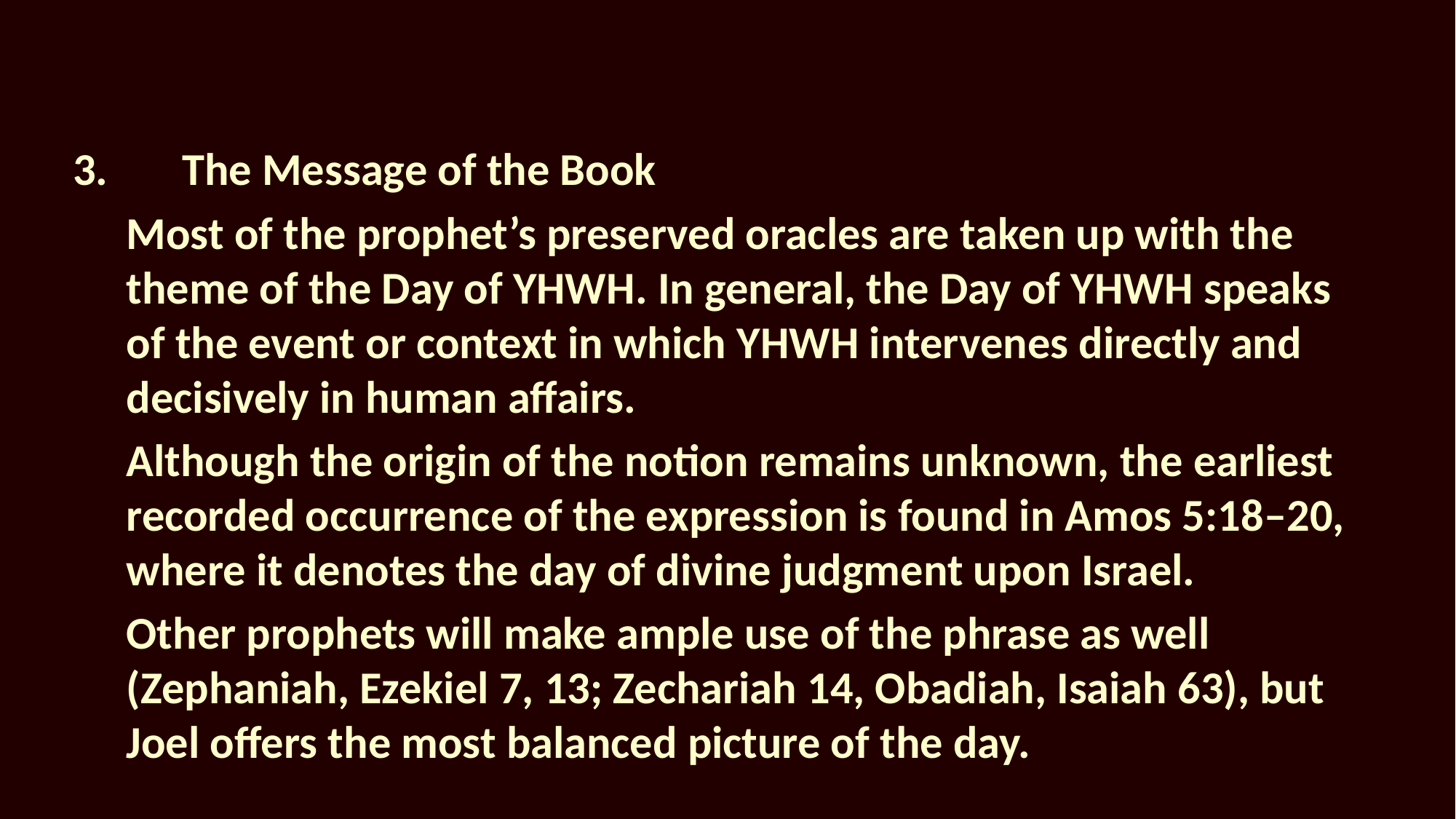

3.	The Message of the Book
Most of the prophet’s preserved oracles are taken up with the theme of the Day of YHWH. In general, the Day of YHWH speaks of the event or context in which YHWH intervenes directly and decisively in human affairs.
Although the origin of the notion remains unknown, the earliest recorded occurrence of the expression is found in Amos 5:18–20, where it denotes the day of divine judgment upon Israel.
Other prophets will make ample use of the phrase as well (Zephaniah, Ezekiel 7, 13; Zechariah 14, Obadiah, Isaiah 63), but Joel offers the most balanced picture of the day.